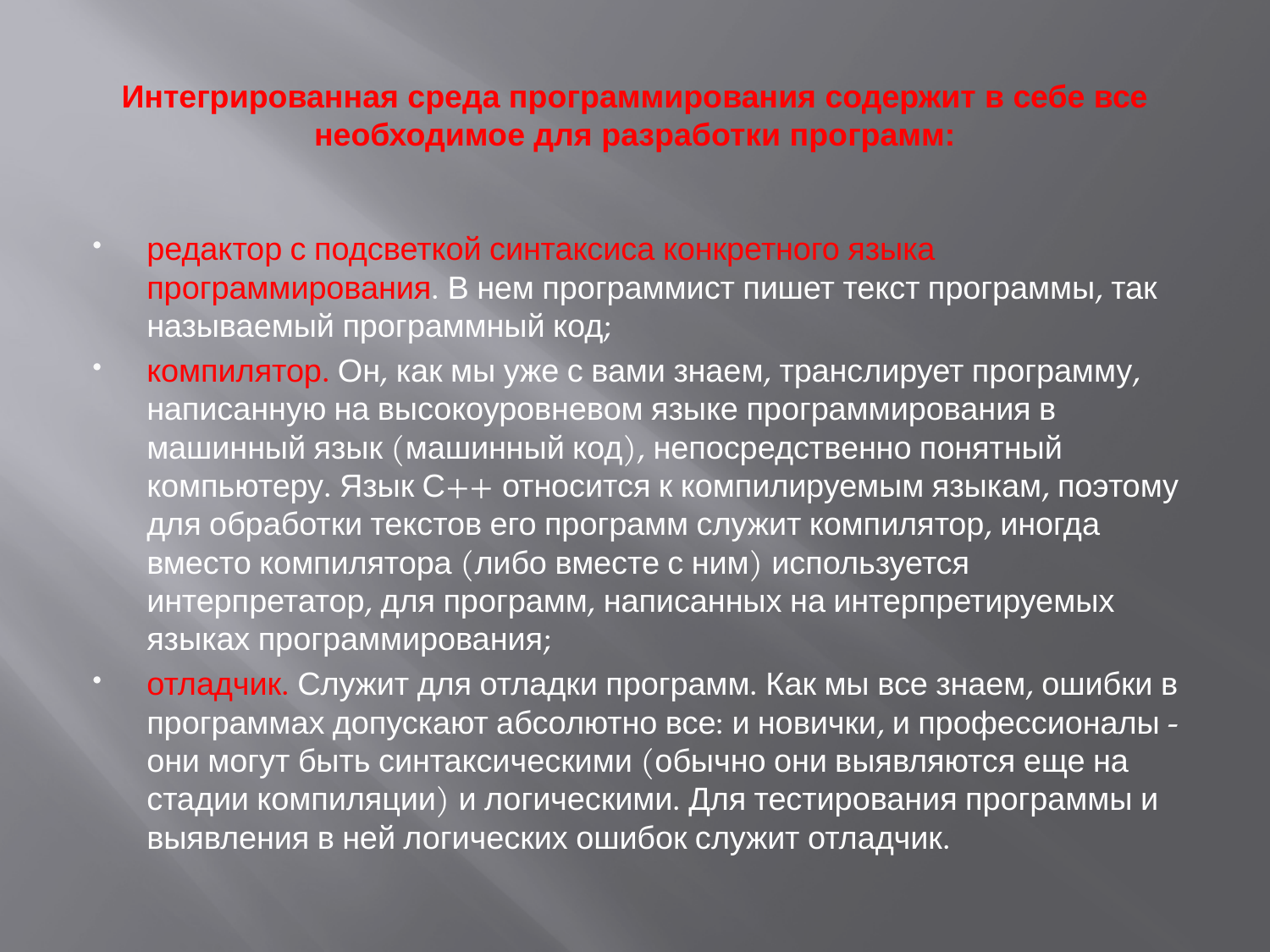

# Интегрированная среда программирования содержит в себе все необходимое для разработки программ:
редактор с подсветкой синтаксиса конкретного языка программирования. В нем программист пишет текст программы, так называемый программный код;
компилятор. Он, как мы уже с вами знаем, транслирует программу, написанную на высокоуровневом языке программирования в машинный язык (машинный код), непосредственно понятный компьютеру. Язык С++ относится к компилируемым языкам, поэтому для обработки текстов его программ служит компилятор, иногда вместо компилятора (либо вместе с ним) используется интерпретатор, для программ, написанных на интерпретируемых языках программирования;
отладчик. Служит для отладки программ. Как мы все знаем, ошибки в программах допускают абсолютно все: и новички, и профессионалы - они могут быть синтаксическими (обычно они выявляются еще на стадии компиляции) и логическими. Для тестирования программы и выявления в ней логических ошибок служит отладчик.